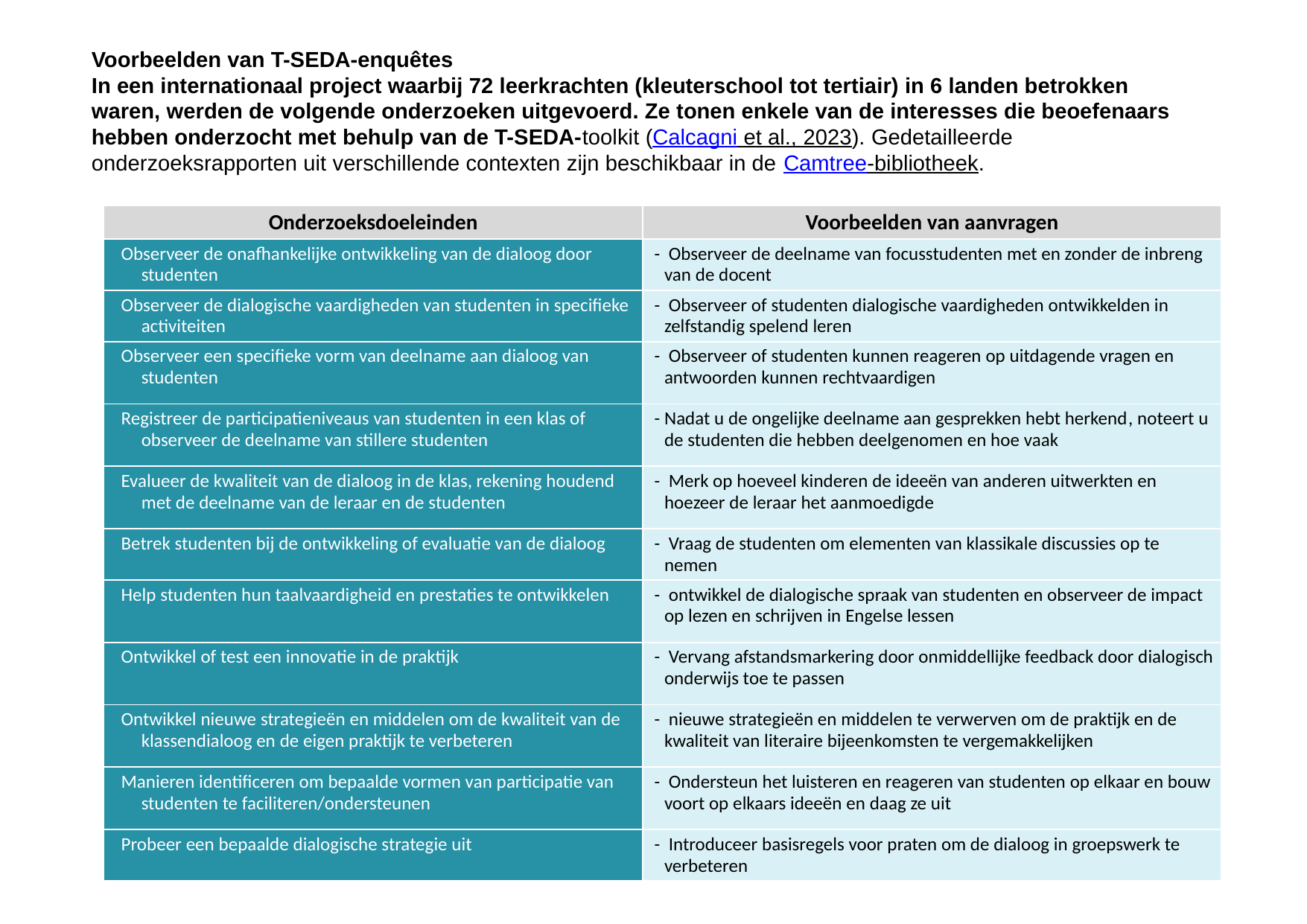

Voorbeelden van T-SEDA-enquêtes
In een internationaal project waarbij 72 leerkrachten (kleuterschool tot tertiair) in 6 landen betrokken waren, werden de volgende onderzoeken uitgevoerd. Ze tonen enkele van de interesses die beoefenaars hebben onderzocht met behulp van de T-SEDA-toolkit (Calcagni et al., 2023). Gedetailleerde onderzoeksrapporten uit verschillende contexten zijn beschikbaar in de Camtree-bibliotheek.
| Onderzoeksdoeleinden | Voorbeelden van aanvragen |
| --- | --- |
| Observeer de onafhankelijke ontwikkeling van de dialoog door studenten | - Observeer de deelname van focusstudenten met en zonder de inbreng van de docent |
| Observeer de dialogische vaardigheden van studenten in specifieke activiteiten | - Observeer of studenten dialogische vaardigheden ontwikkelden in zelfstandig spelend leren |
| Observeer een specifieke vorm van deelname aan dialoog van studenten | - Observeer of studenten kunnen reageren op uitdagende vragen en antwoorden kunnen rechtvaardigen |
| Registreer de participatieniveaus van studenten in een klas of observeer de deelname van stillere studenten | - Nadat u de ongelijke deelname aan gesprekken hebt herkend, noteert u de studenten die hebben deelgenomen en hoe vaak |
| Evalueer de kwaliteit van de dialoog in de klas, rekening houdend met de deelname van de leraar en de studenten | - Merk op hoeveel kinderen de ideeën van anderen uitwerkten en hoezeer de leraar het aanmoedigde |
| Betrek studenten bij de ontwikkeling of evaluatie van de dialoog | - Vraag de studenten om elementen van klassikale discussies op te nemen |
| Help studenten hun taalvaardigheid en prestaties te ontwikkelen | - ontwikkel de dialogische spraak van studenten en observeer de impact op lezen en schrijven in Engelse lessen |
| Ontwikkel of test een innovatie in de praktijk | - Vervang afstandsmarkering door onmiddellijke feedback door dialogisch onderwijs toe te passen |
| Ontwikkel nieuwe strategieën en middelen om de kwaliteit van de klassendialoog en de eigen praktijk te verbeteren | - nieuwe strategieën en middelen te verwerven om de praktijk en de kwaliteit van literaire bijeenkomsten te vergemakkelijken |
| Manieren identificeren om bepaalde vormen van participatie van studenten te faciliteren/ondersteunen | - Ondersteun het luisteren en reageren van studenten op elkaar en bouw voort op elkaars ideeën en daag ze uit |
| Probeer een bepaalde dialogische strategie uit | - Introduceer basisregels voor praten om de dialoog in groepswerk te verbeteren |